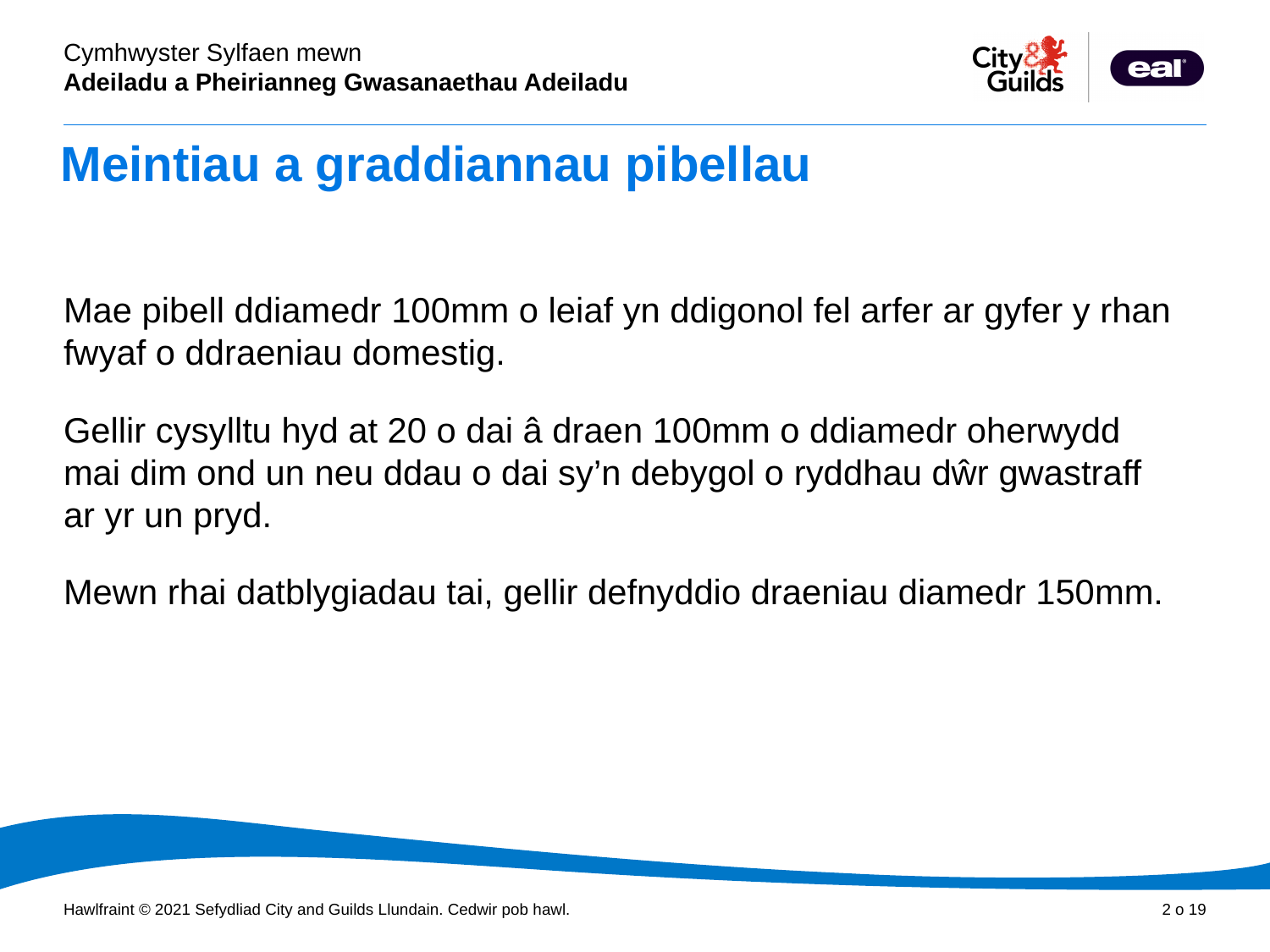

# Meintiau a graddiannau pibellau

Mae pibell ddiamedr 100mm o leiaf yn ddigonol fel arfer ar gyfer y rhan fwyaf o ddraeniau domestig.
Gellir cysylltu hyd at 20 o dai â draen 100mm o ddiamedr oherwydd mai dim ond un neu ddau o dai sy’n debygol o ryddhau dŵr gwastraff ar yr un pryd.
Mewn rhai datblygiadau tai, gellir defnyddio draeniau diamedr 150mm.